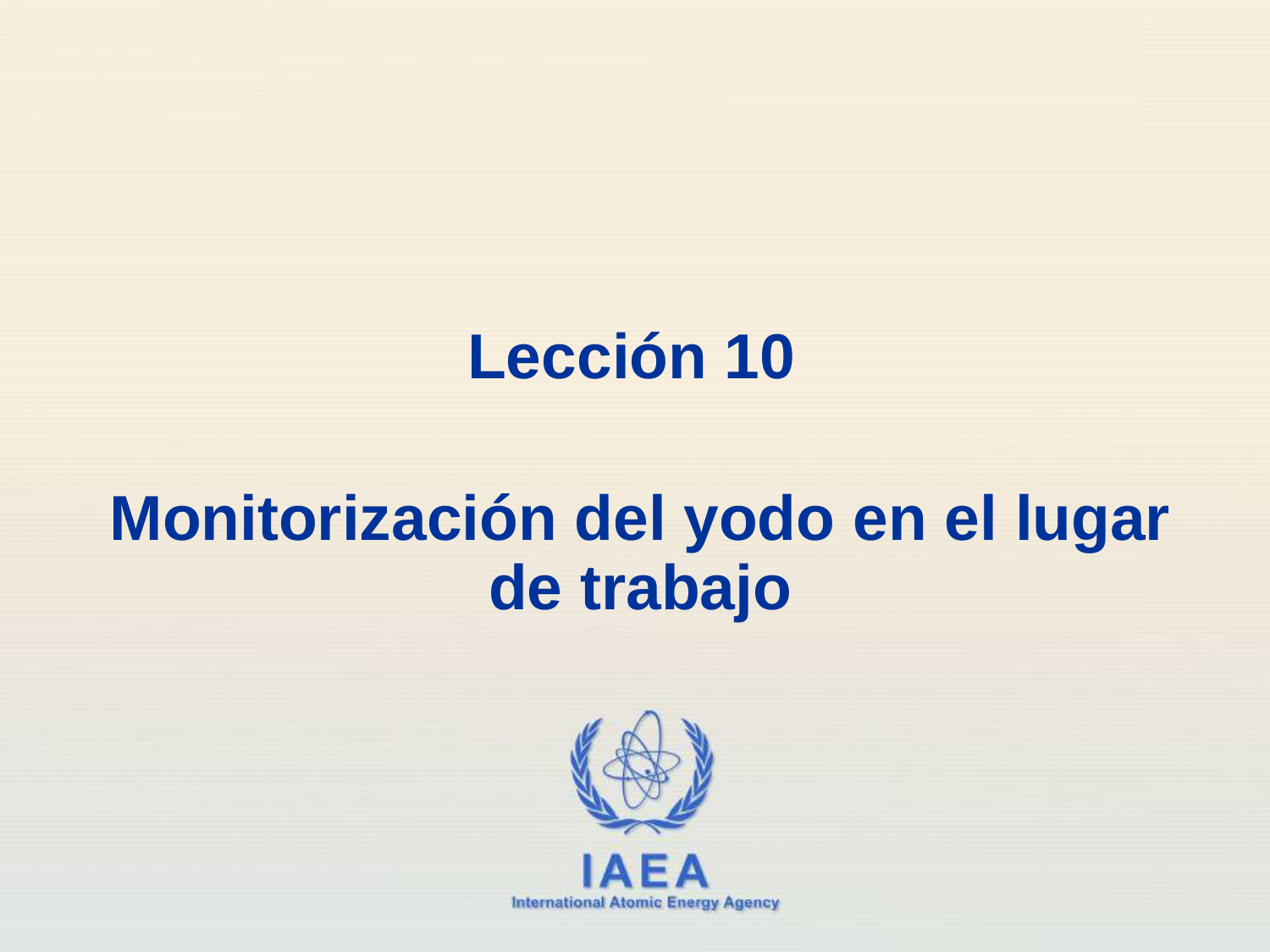

Lección 10

Monitorización del yodo en el lugar de trabajo